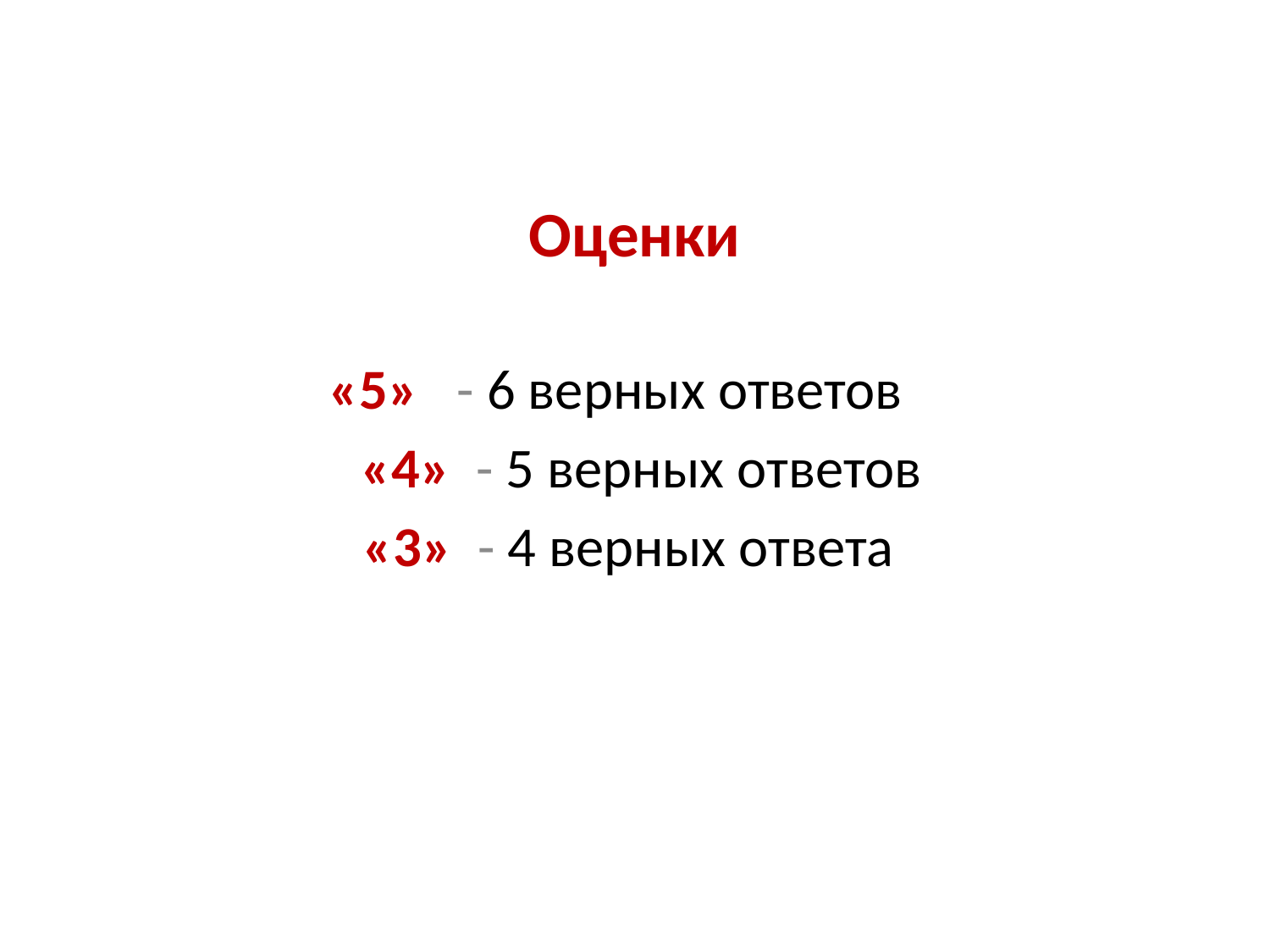

# Оценки
«5»   - 6 верных ответов
  «4»  - 5 верных ответов
«3»  - 4 верных ответа